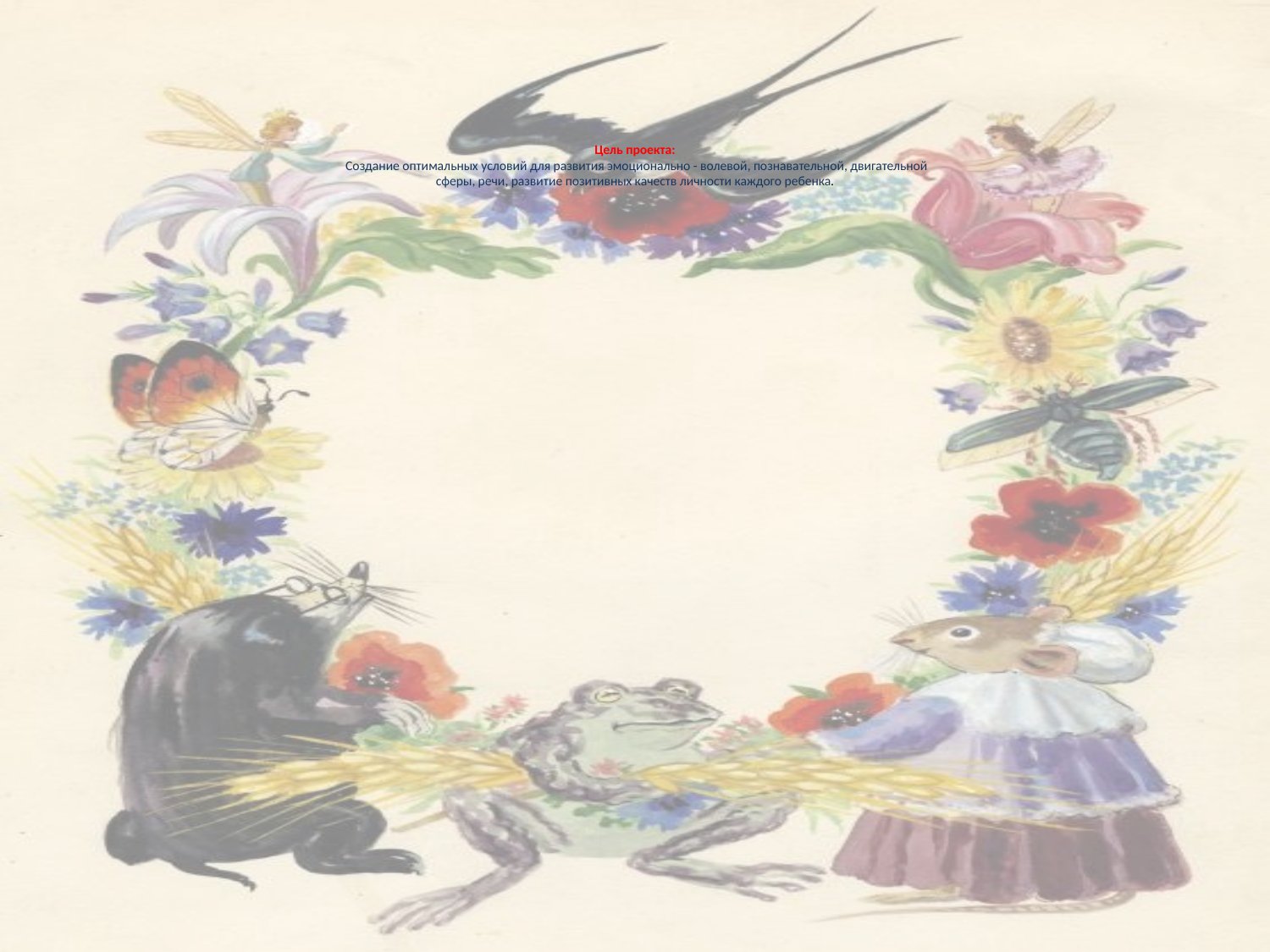

# Цель проекта: Создание оптимальных условий для развития эмоционально - волевой, познавательной, двигательной сферы, речи, развитие позитивных качеств личности каждого ребенка.